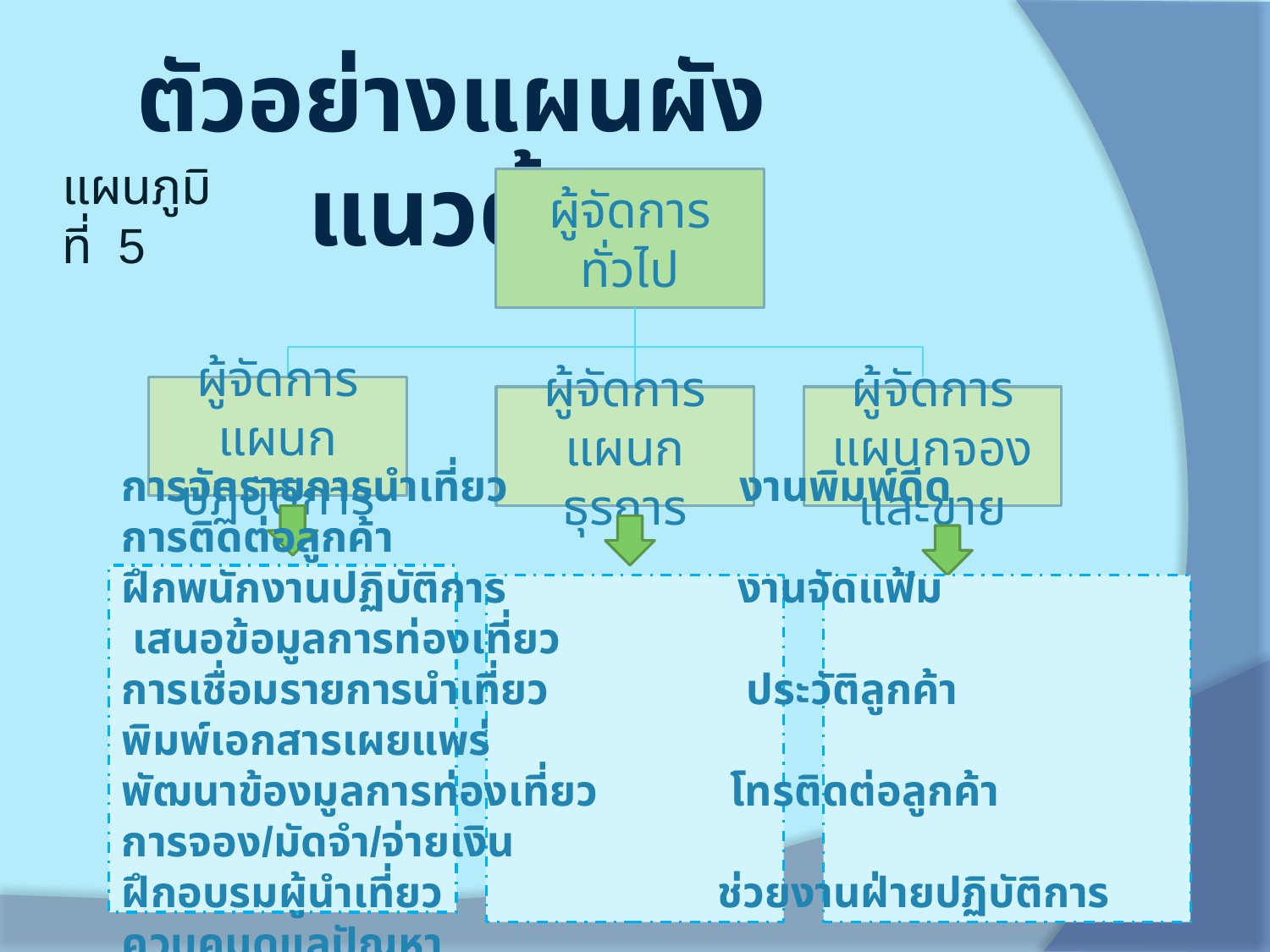

ตัวอย่างแผนผังแนวตั้ง
แผนภูมิที่  5
ผู้จัดการทั่วไป
ผู้จัดการแผนกปฏิบัติการ
ผู้จัดการแผนกธุรการ
ผู้จัดการแผนกจองและขาย

การจัดรายการนำเที่ยว                     งานพิมพ์ดีด                          การติดต่อลูกค้า
ฝึกพนักงานปฏิบัติการ                     งานจัดแฟ้ม                           เสนอข้อมูลการท่องเที่ยว
การเชื่อมรายการนำเที่ยว                  ประวัติลูกค้า                         พิมพ์เอกสารเผยแพร่
พัฒนาข้องมูลการท่องเที่ยว            โทรติดต่อลูกค้า                     การจอง/มัดจำ/จ่ายเงิน
ฝึกอบรมผู้นำเที่ยว                         ช่วยงานฝ่ายปฏิบัติการ           ควบคุมดูแลปัญหา
                                                                                                     การจองการขาย